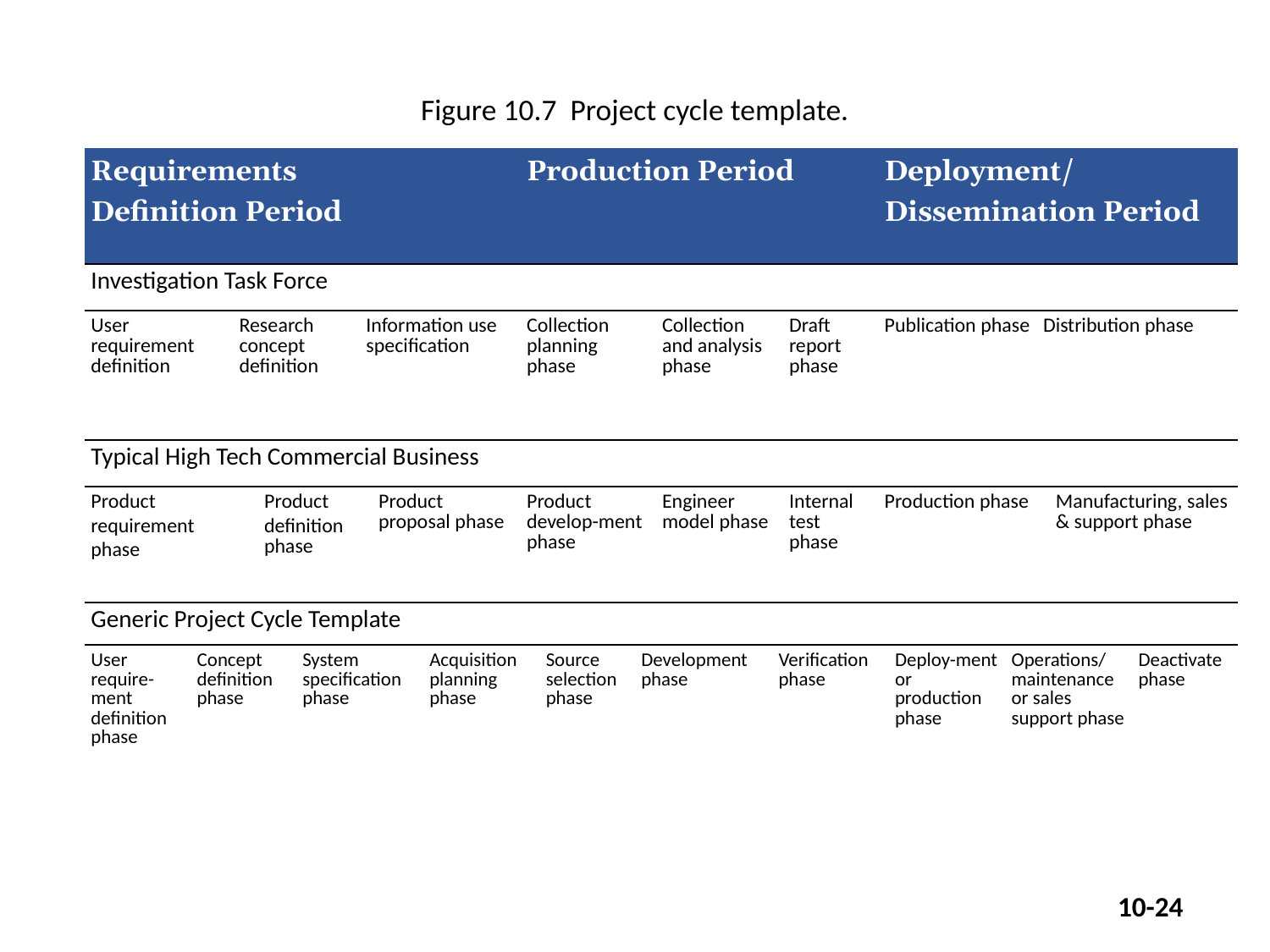

Figure 10.7  Project cycle template.
| Requirements Definition Period |  |  |  |  |  |  |  | Production Period |  |  |  |  |  | Deployment/ Dissemination Period |  |  |  |  |  |
| --- | --- | --- | --- | --- | --- | --- | --- | --- | --- | --- | --- | --- | --- | --- | --- | --- | --- | --- | --- |
| Investigation Task Force |  |  |  |  |  |  |  |  |  |  |  |  |  |  |  |  |  |  |  |
| User requirement definition |  | Research concept definition |  |  | Information use specification |  |  | Collection planning phase |  |  | Collection and analysis phase |  | Draft report phase | Publication phase |  |  | Distribution phase |  |  |
| Typical High Tech Commercial Business |  |  |  |  |  |  |  |  |  |  |  |  |  |  |  |  |  |  |  |
| Product requirement phase |  |  | Product definition phase |  |  | Product proposal phase |  | Product develop-ment phase |  |  | Engineer model phase |  | Internal test phase | Production phase |  |  |  | Manufacturing, sales & support phase |  |
| Generic Project Cycle Template |  |  |  |  |  |  |  |  |  |  |  |  |  |  |  |  |  |  |  |
| User require-ment definition phase | Concept definition phase |  |  | System specification phase |  |  | Acquisition planning phase |  | Source selection phase | Development phase |  | Verification phase |  |  | Deploy-ment or production phase | Operations/maintenance or sales support phase |  |  | Deactivate phase |